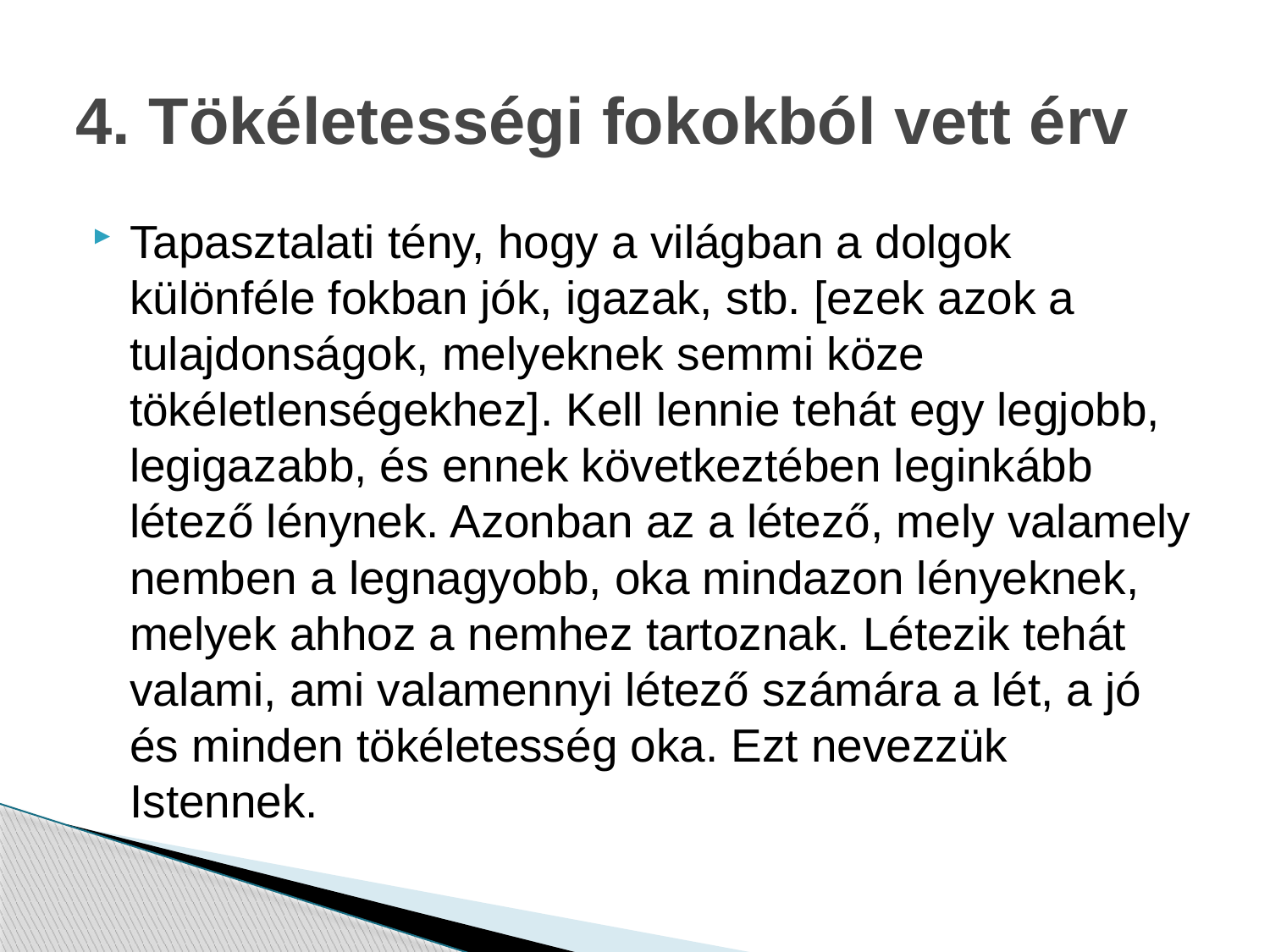

# 4. Tökéletességi fokokból vett érv
Tapasztalati tény, hogy a világban a dolgok különféle fokban jók, igazak, stb. [ezek azok a tulajdonságok, melyeknek semmi köze tökéletlenségekhez]. Kell lennie tehát egy legjobb, legigazabb, és ennek következtében leginkább létező lénynek. Azonban az a létező, mely valamely nemben a legnagyobb, oka mindazon lényeknek, melyek ahhoz a nemhez tartoznak. Létezik tehát valami, ami valamennyi létező számára a lét, a jó és minden tökéletesség oka. Ezt nevezzük Istennek.